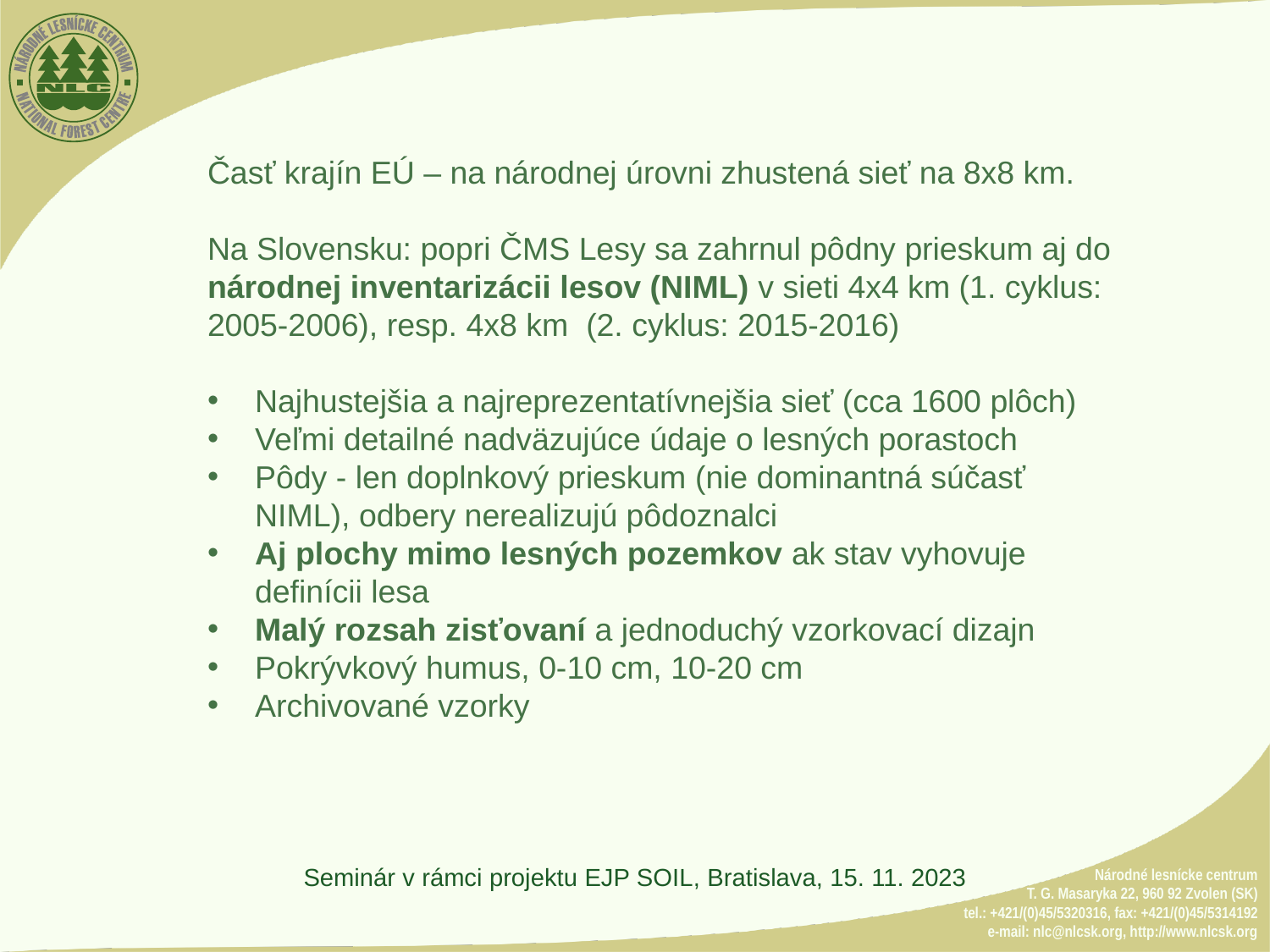

Časť krajín EÚ – na národnej úrovni zhustená sieť na 8x8 km.

Na Slovensku: popri ČMS Lesy sa zahrnul pôdny prieskum aj do národnej inventarizácii lesov (NIML) v sieti 4x4 km (1. cyklus:  2005-2006), resp. 4x8 km  (2. cyklus: 2015-2016)

Najhustejšia a najreprezentatívnejšia sieť (cca 1600 plôch)
Veľmi detailné nadväzujúce údaje o lesných porastoch
Pôdy - len doplnkový prieskum (nie dominantná súčasť NIML), odbery nerealizujú pôdoznalci
Aj plochy mimo lesných pozemkov ak stav vyhovuje definícii lesa
Malý rozsah zisťovaní a jednoduchý vzorkovací dizajn
Pokrývkový humus, 0-10 cm, 10-20 cm
Archivované vzorky
Seminár v rámci projektu EJP SOIL, Bratislava, 15. 11. 2023